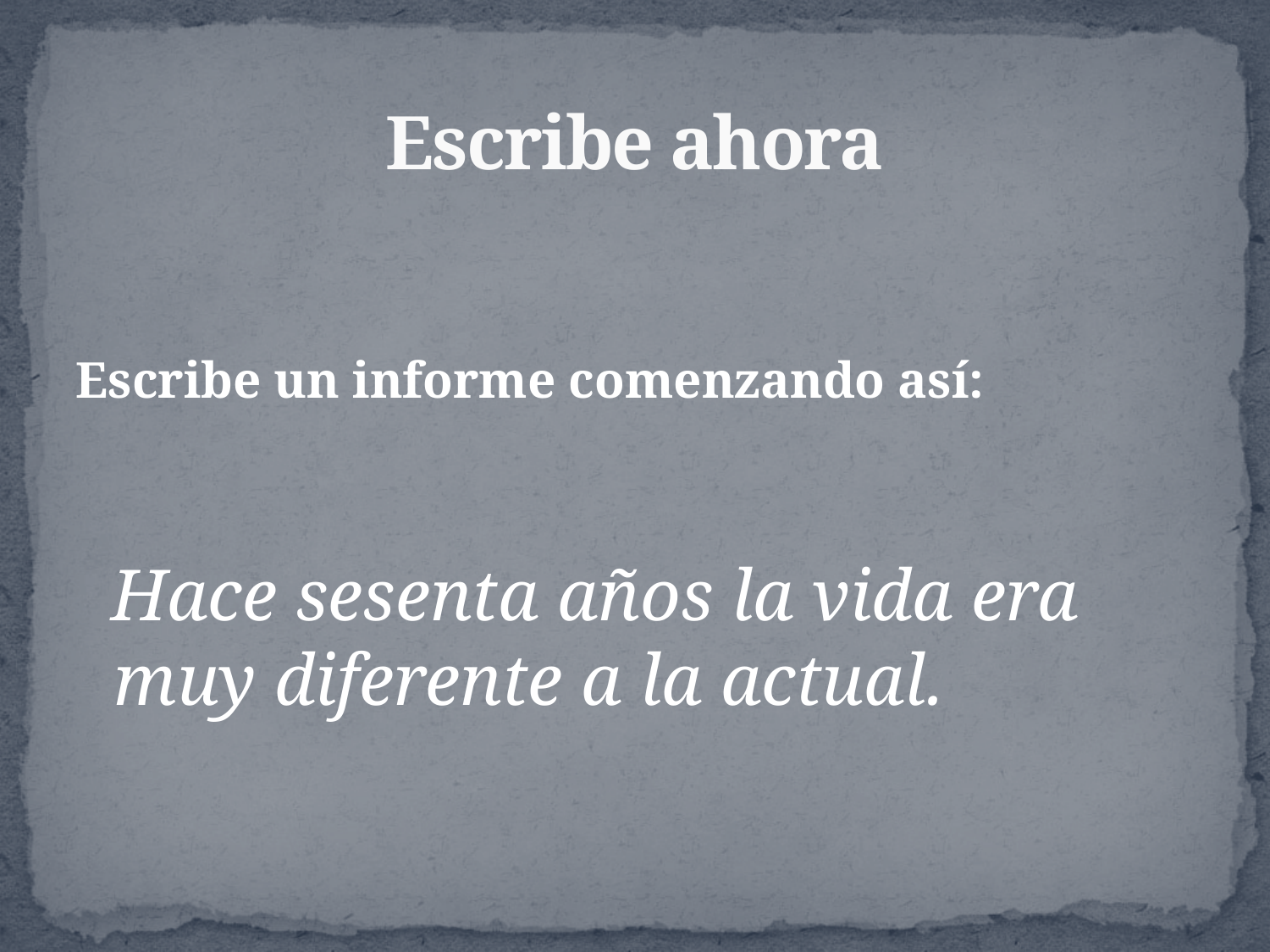

# Escribe ahora

Escribe un informe comenzando así:

   Hace sesenta años la vida era muy diferente a la actual.